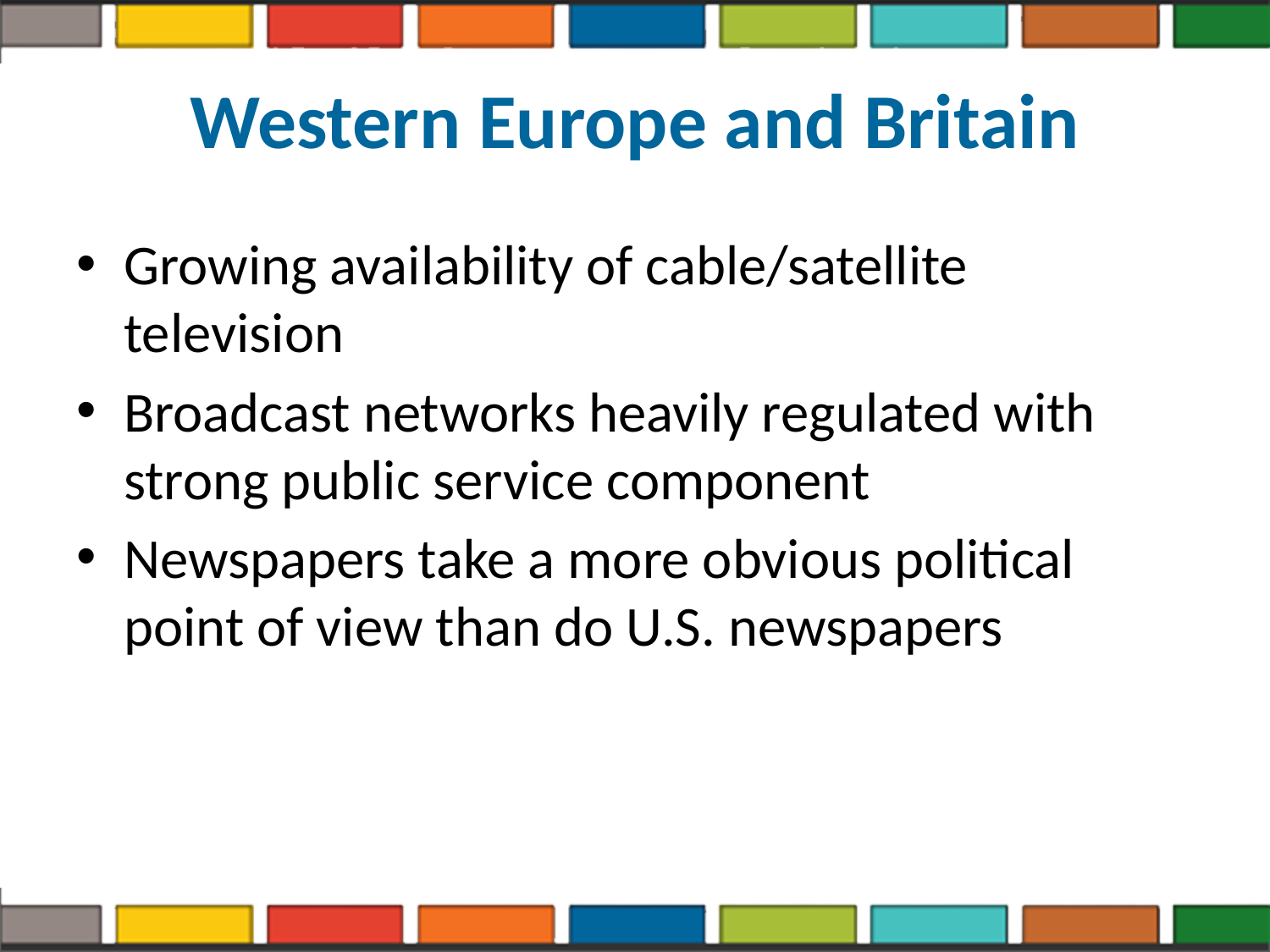

# Western Europe and Britain
Growing availability of cable/satellite television
Broadcast networks heavily regulated with strong public service component
Newspapers take a more obvious political point of view than do U.S. newspapers